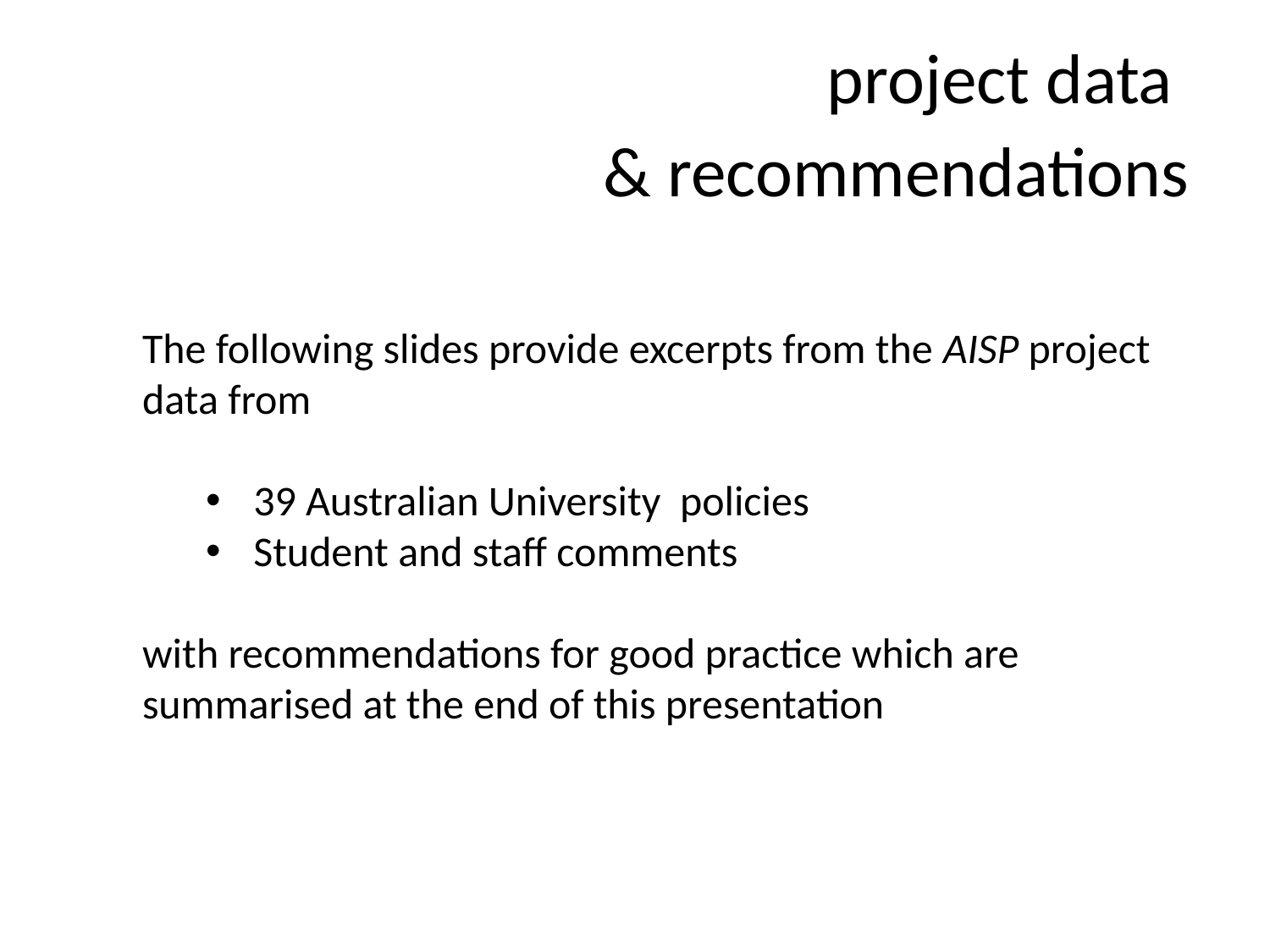

project data
& recommendations

The following slides provide excerpts from the AISP project data from

39 Australian University  policies
Student and staff comments

with recommendations for good practice which are summarised at the end of this presentation